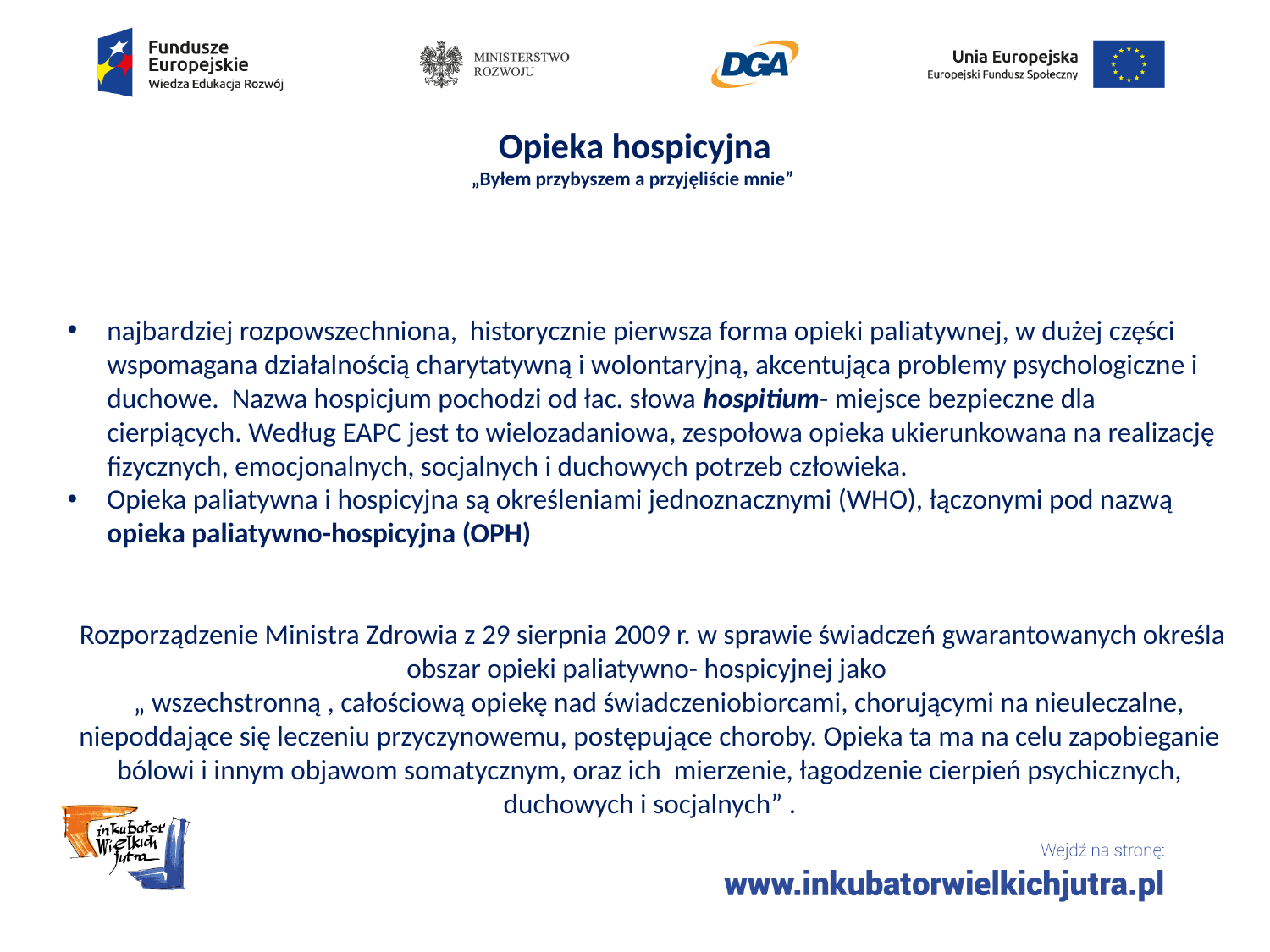

# Opieka hospicyjna „Byłem przybyszem a przyjęliście mnie”
najbardziej rozpowszechniona,  historycznie pierwsza forma opieki paliatywnej, w dużej części wspomagana działalnością charytatywną i wolontaryjną, akcentująca problemy psychologiczne i duchowe.  Nazwa hospicjum pochodzi od łac. słowa hospitium- miejsce bezpieczne dla cierpiących. Według EAPC jest to wielozadaniowa, zespołowa opieka ukierunkowana na realizację fizycznych, emocjonalnych, socjalnych i duchowych potrzeb człowieka.
Opieka paliatywna i hospicyjna są określeniami jednoznacznymi (WHO), łączonymi pod nazwą opieka paliatywno-hospicyjna (OPH)

 Rozporządzenie Ministra Zdrowia z 29 sierpnia 2009 r. w sprawie świadczeń gwarantowanych określa obszar opieki paliatywno- hospicyjnej jako
   „ wszechstronną , całościową opiekę nad świadczeniobiorcami, chorującymi na nieuleczalne, niepoddające się leczeniu przyczynowemu, postępujące choroby. Opieka ta ma na celu zapobieganie bólowi i innym objawom somatycznym, oraz ich  mierzenie, łagodzenie cierpień psychicznych, duchowych i socjalnych” .